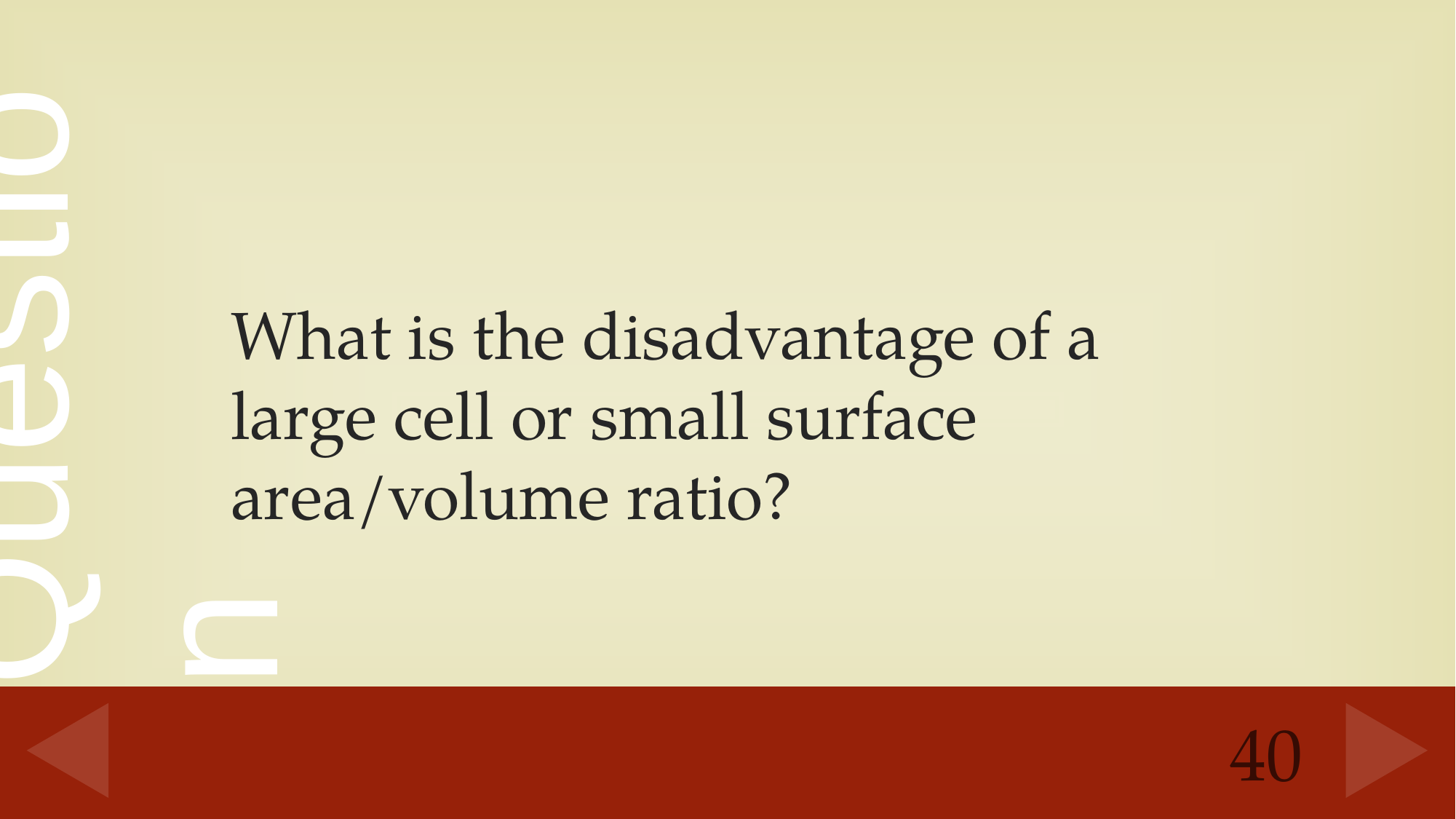

#
What is the disadvantage of a large cell or small surface area/volume ratio?
40